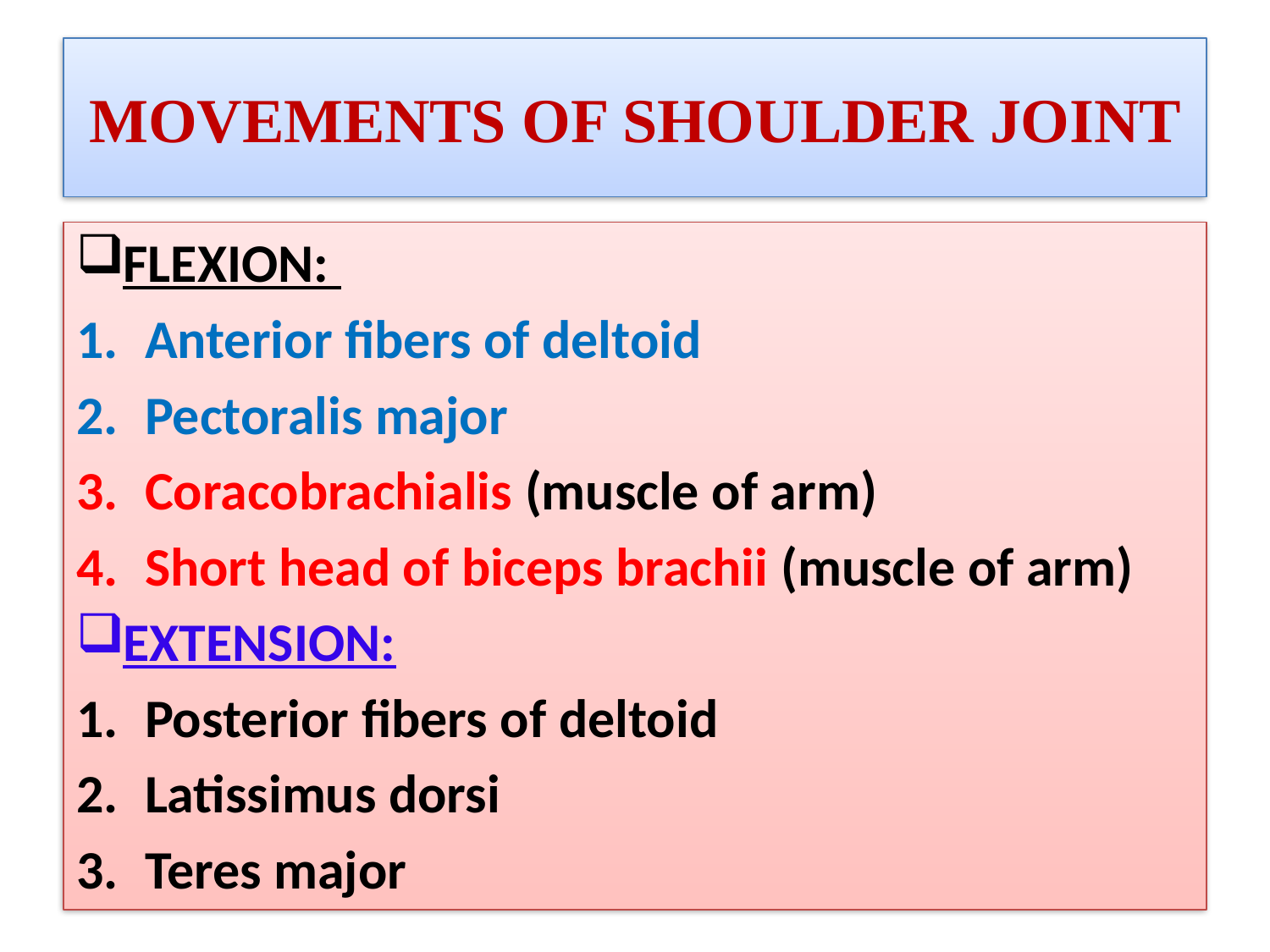

# MOVEMENTS OF SHOULDER JOINT
FLEXION:
Anterior fibers of deltoid
Pectoralis major
Coracobrachialis (muscle of arm)
Short head of biceps brachii (muscle of arm)
EXTENSION:
Posterior fibers of deltoid
Latissimus dorsi
Teres major